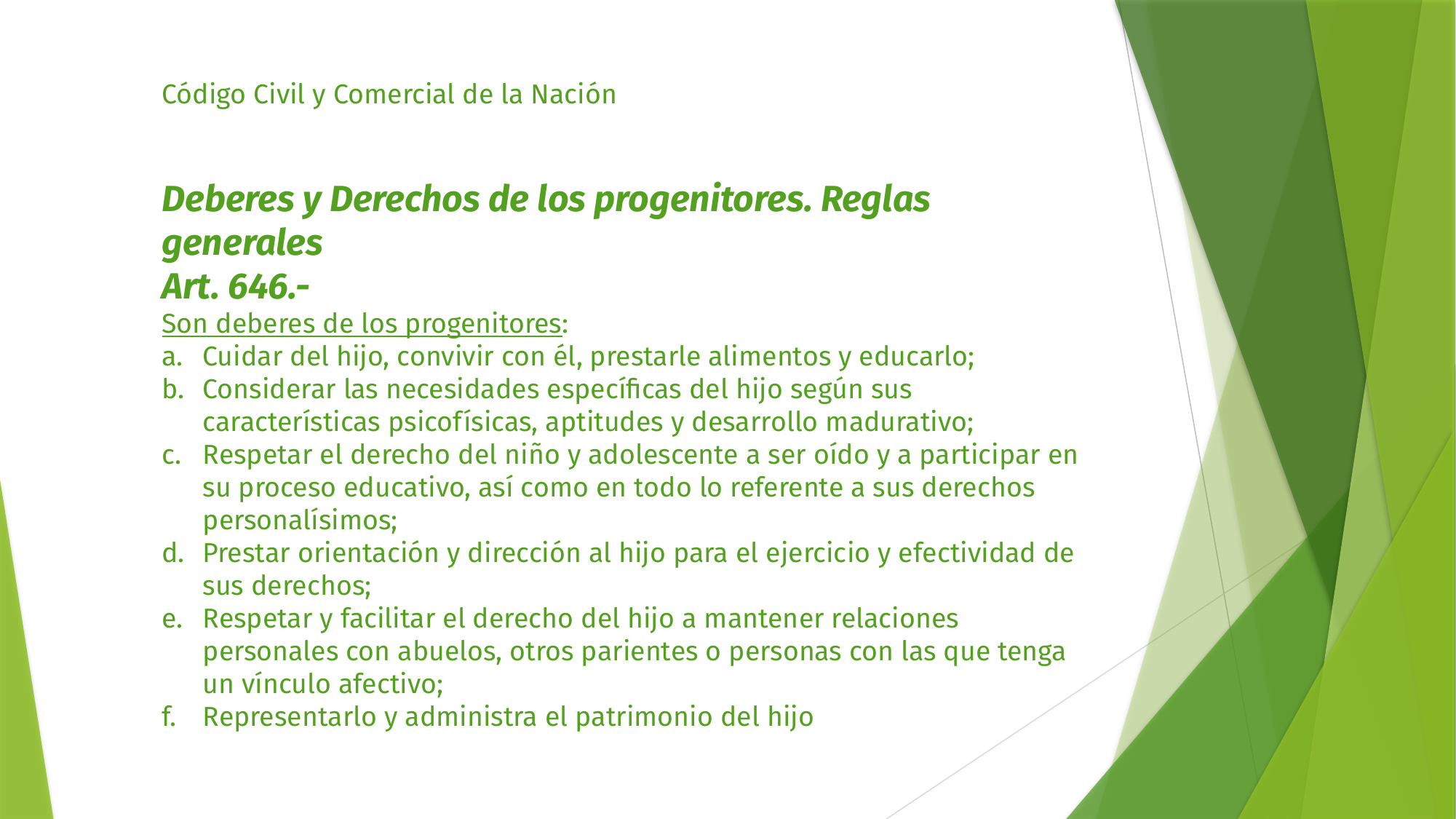

Código Civil y Comercial de la Nación

Deberes y Derechos de los progenitores. Reglas generales
Art. 646.-
Son deberes de los progenitores:
Cuidar del hijo, convivir con él, prestarle alimentos y educarlo;
Considerar las necesidades específicas del hijo según sus características psicofísicas, aptitudes y desarrollo madurativo;
Respetar el derecho del niño y adolescente a ser oído y a participar en su proceso educativo, así como en todo lo referente a sus derechos personalísimos;
Prestar orientación y dirección al hijo para el ejercicio y efectividad de sus derechos;
Respetar y facilitar el derecho del hijo a mantener relaciones personales con abuelos, otros parientes o personas con las que tenga un vínculo afectivo;
Representarlo y administra el patrimonio del hijo